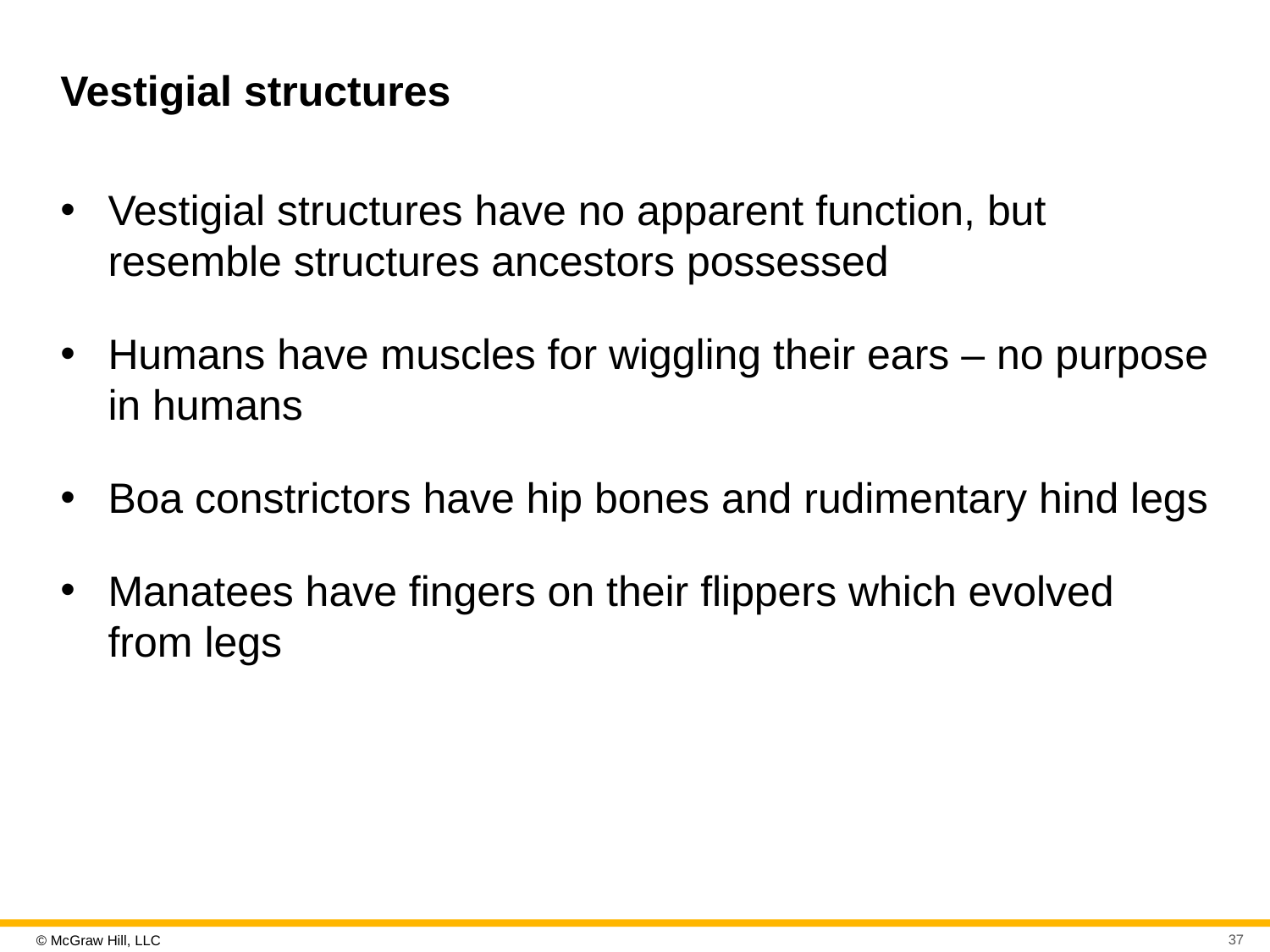

# Vestigial structures
Vestigial structures have no apparent function, but resemble structures ancestors possessed
Humans have muscles for wiggling their ears – no purpose in humans
Boa constrictors have hip bones and rudimentary hind legs
Manatees have fingers on their flippers which evolved from legs
37